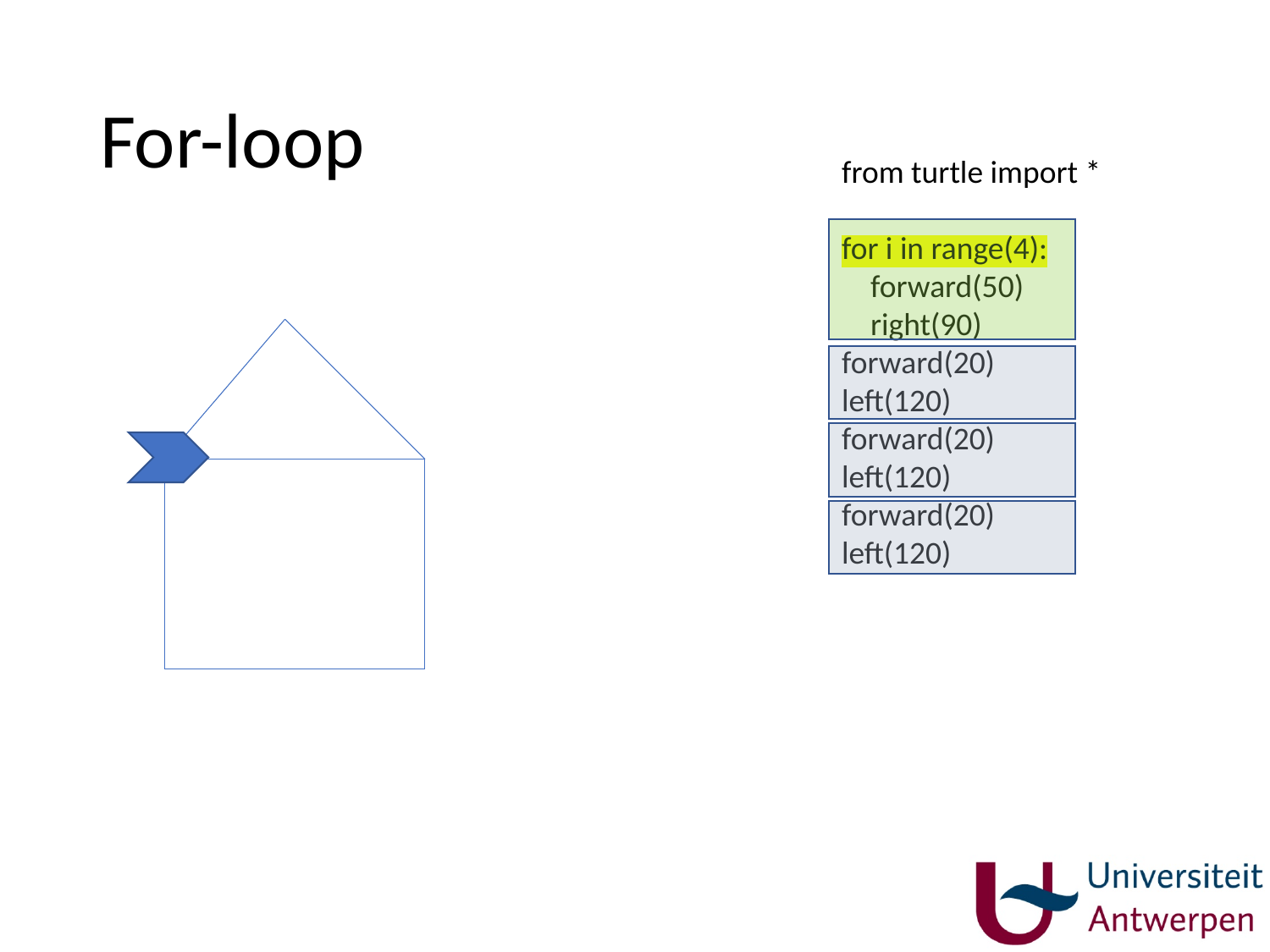

# For-loop
from turtle import *

for i in range(4):
    forward(50)
    right(90)
forward(20)
left(120)
forward(20)
left(120)
forward(20)
left(120)

20